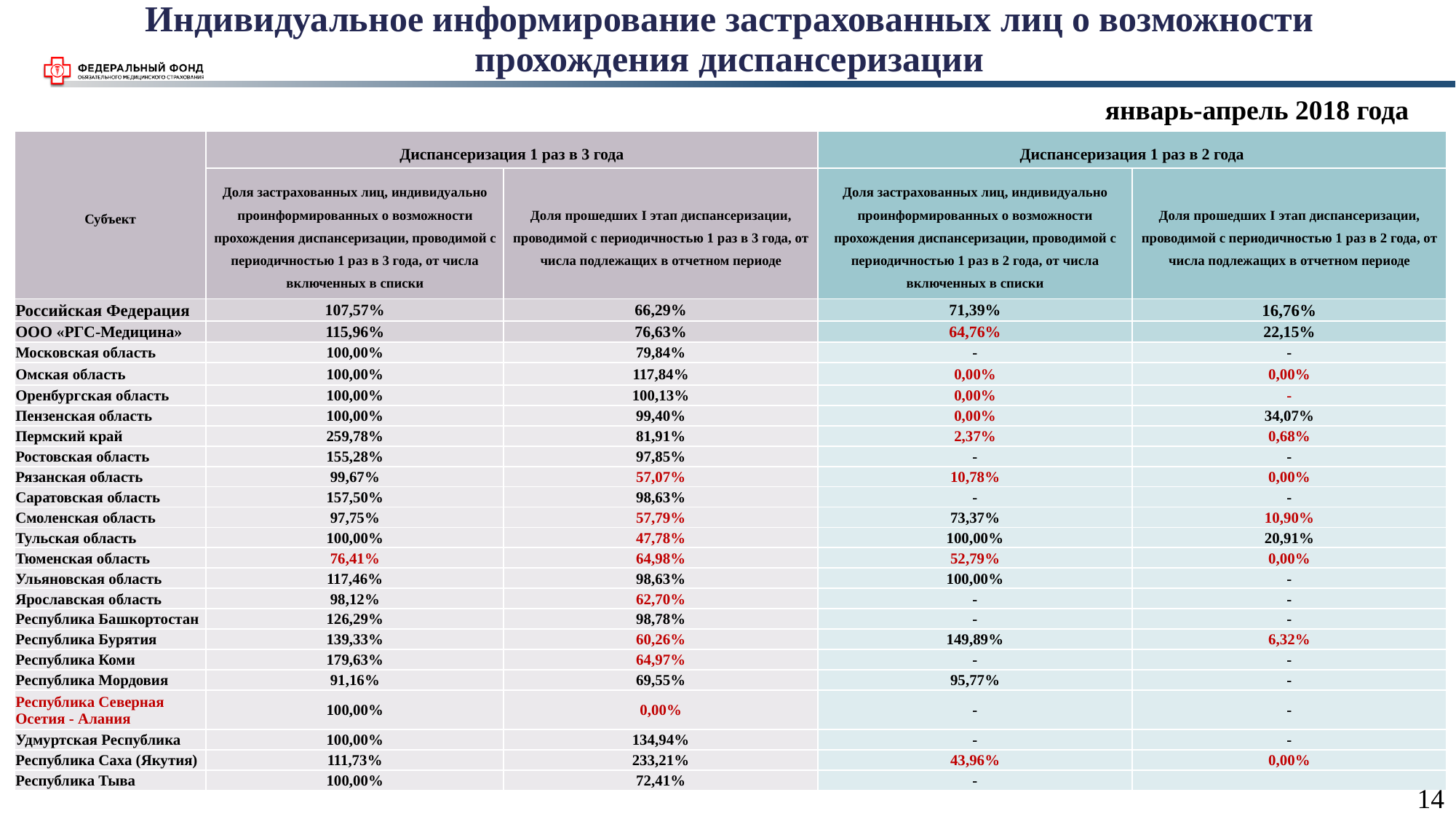

Индивидуальное информирование застрахованных лиц о возможности прохождения диспансеризации
январь-апрель 2018 года
| Субъект | Диспансеризация 1 раз в 3 года |  | Диспансеризация 1 раз в 2 года |  |
| --- | --- | --- | --- | --- |
|  | Доля застрахованных лиц, индивидуально проинформированных о возможности прохождения диспансеризации, проводимой с периодичностью 1 раз в 3 года, от числа включенных в списки | Доля прошедших I этап диспансеризации, проводимой с периодичностью 1 раз в 3 года, от числа подлежащих в отчетном периоде | Доля застрахованных лиц, индивидуально проинформированных о возможности прохождения диспансеризации, проводимой с периодичностью 1 раз в 2 года, от числа включенных в списки | Доля прошедших I этап диспансеризации, проводимой с периодичностью 1 раз в 2 года, от числа подлежащих в отчетном периоде |
| Российская Федерация | 107,57% | 66,29% | 71,39% | 16,76% |
| ООО «РГС-Медицина» | 115,96% | 76,63% | 64,76% | 22,15% |
| Московская область | 100,00% | 79,84% | - | - |
| Омская область | 100,00% | 117,84% | 0,00% | 0,00% |
| Оренбургская область | 100,00% | 100,13% | 0,00% | - |
| Пензенская область | 100,00% | 99,40% | 0,00% | 34,07% |
| Пермский край | 259,78% | 81,91% | 2,37% | 0,68% |
| Ростовская область | 155,28% | 97,85% | - | - |
| Рязанская область | 99,67% | 57,07% | 10,78% | 0,00% |
| Саратовская область | 157,50% | 98,63% | - | - |
| Смоленская область | 97,75% | 57,79% | 73,37% | 10,90% |
| Тульская область | 100,00% | 47,78% | 100,00% | 20,91% |
| Тюменская область | 76,41% | 64,98% | 52,79% | 0,00% |
| Ульяновская область | 117,46% | 98,63% | 100,00% | - |
| Ярославская область | 98,12% | 62,70% | - | - |
| Республика Башкортостан | 126,29% | 98,78% | - | - |
| Республика Бурятия | 139,33% | 60,26% | 149,89% | 6,32% |
| Республика Коми | 179,63% | 64,97% | - | - |
| Республика Мордовия | 91,16% | 69,55% | 95,77% | - |
| Республика Северная Осетия - Алания | 100,00% | 0,00% | - | - |
| Удмуртская Республика | 100,00% | 134,94% | - | - |
| Республика Саха (Якутия) | 111,73% | 233,21% | 43,96% | 0,00% |
| Республика Тыва | 100,00% | 72,41% | - |  |
14